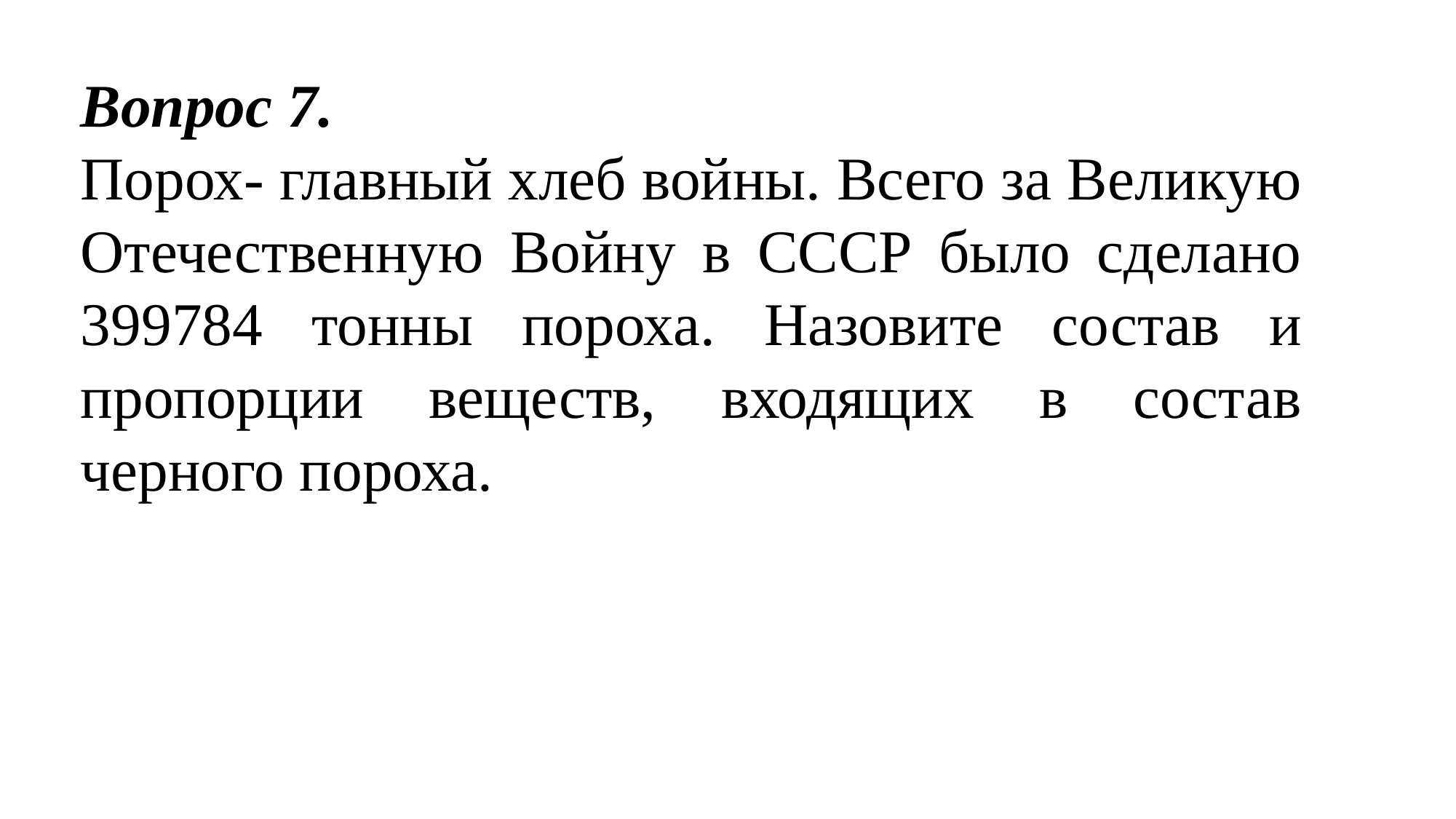

Вопрос 7.
Порох- главный хлеб войны. Всего за Великую Отечественную Войну в СССР было сделано 399784 тонны пороха. Назовите состав и пропорции веществ, входящих в состав черного пороха.